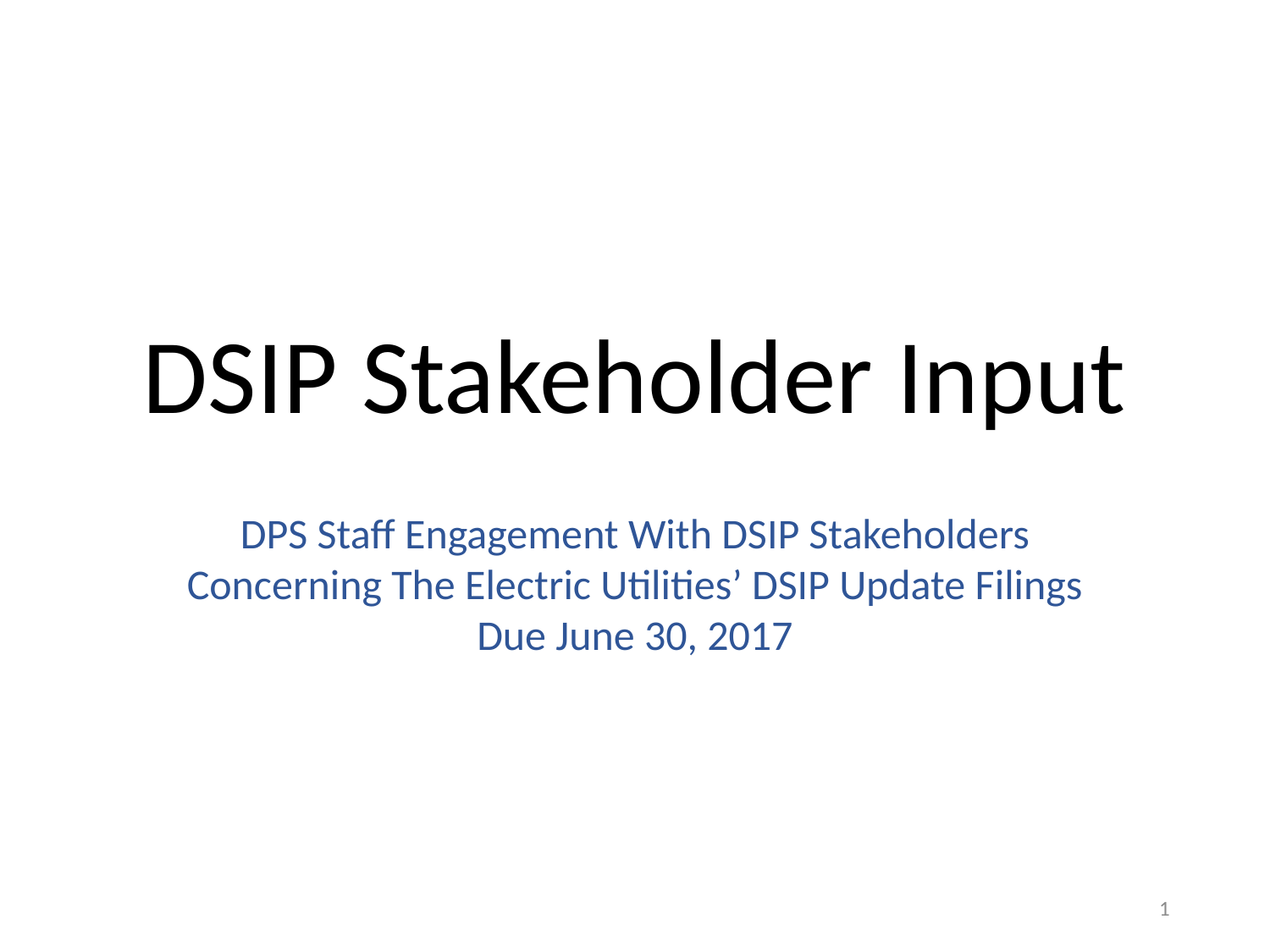

# DSIP Stakeholder Input
DPS Staff Engagement With DSIP Stakeholders
Concerning The Electric Utilities’ DSIP Update Filings Due June 30, 2017
1